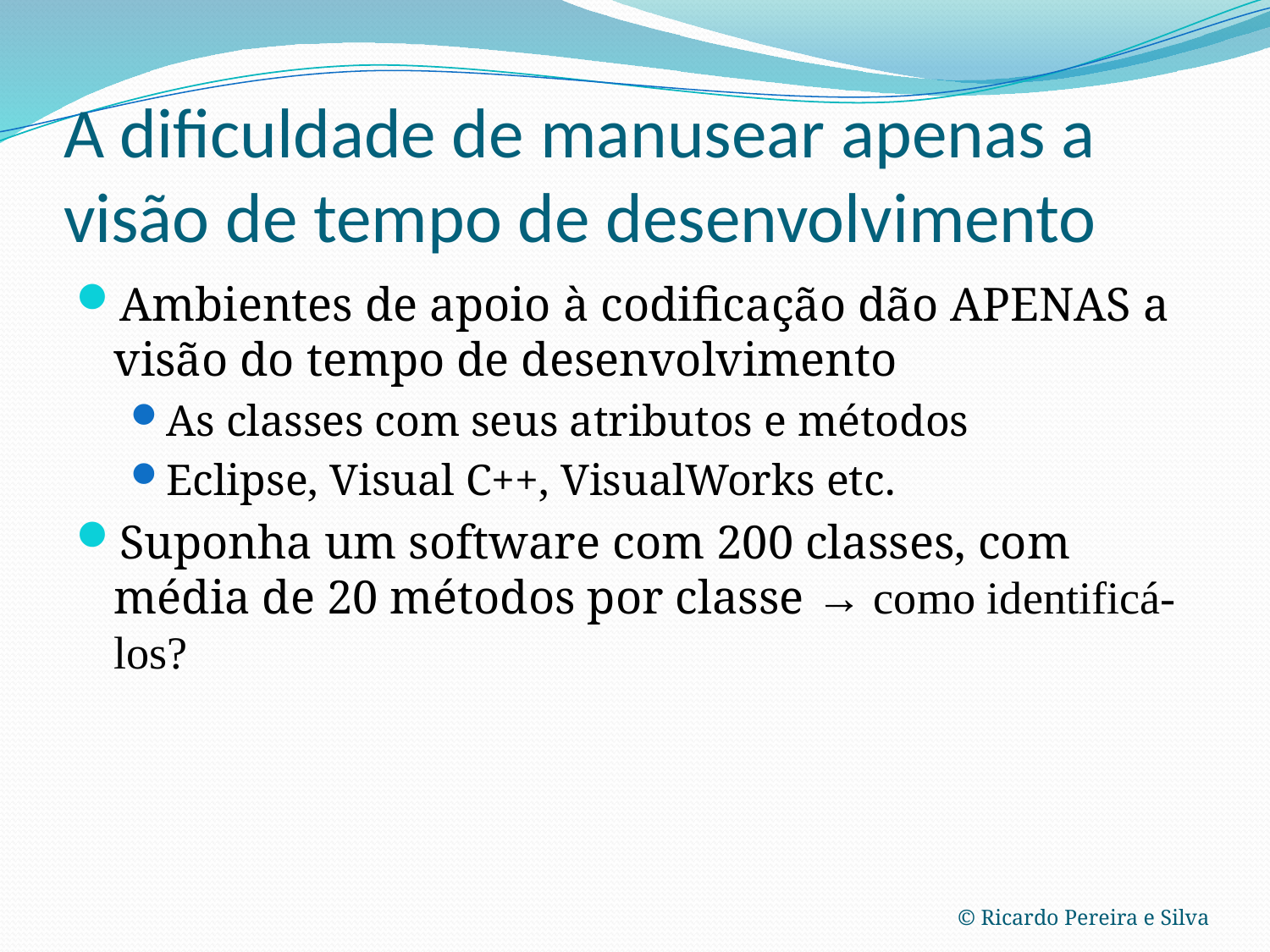

# A dificuldade de manusear apenas a visão de tempo de desenvolvimento
Ambientes de apoio à codificação dão APENAS a visão do tempo de desenvolvimento
As classes com seus atributos e métodos
Eclipse, Visual C++, VisualWorks etc.
Suponha um software com 200 classes, com média de 20 métodos por classe → como identificá-los?
© Ricardo Pereira e Silva